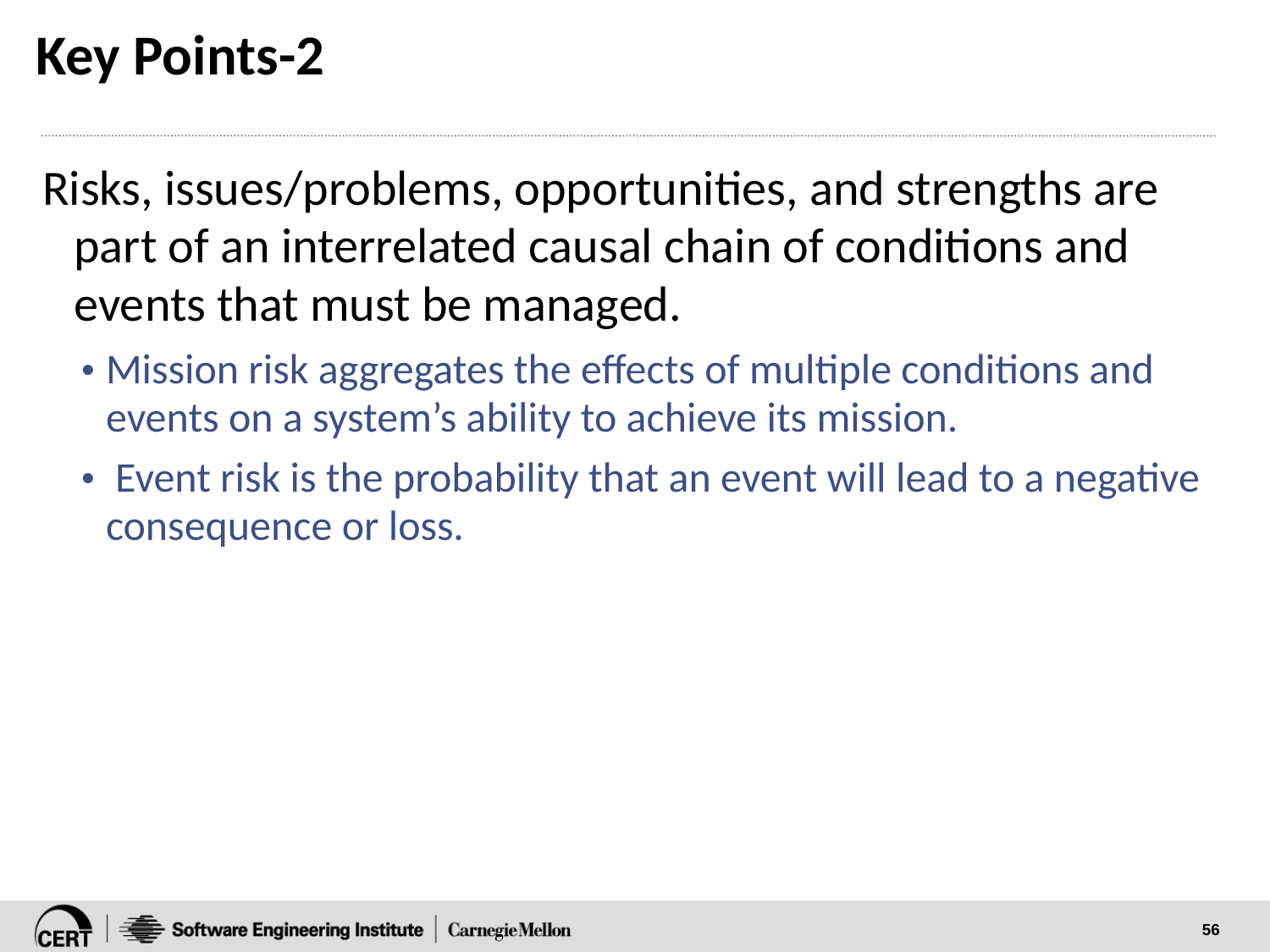

# Key Points-2
Risks, issues/problems, opportunities, and strengths are part of an interrelated causal chain of conditions and events that must be managed.
Mission risk aggregates the effects of multiple conditions and events on a system’s ability to achieve its mission.
 Event risk is the probability that an event will lead to a negative consequence or loss.